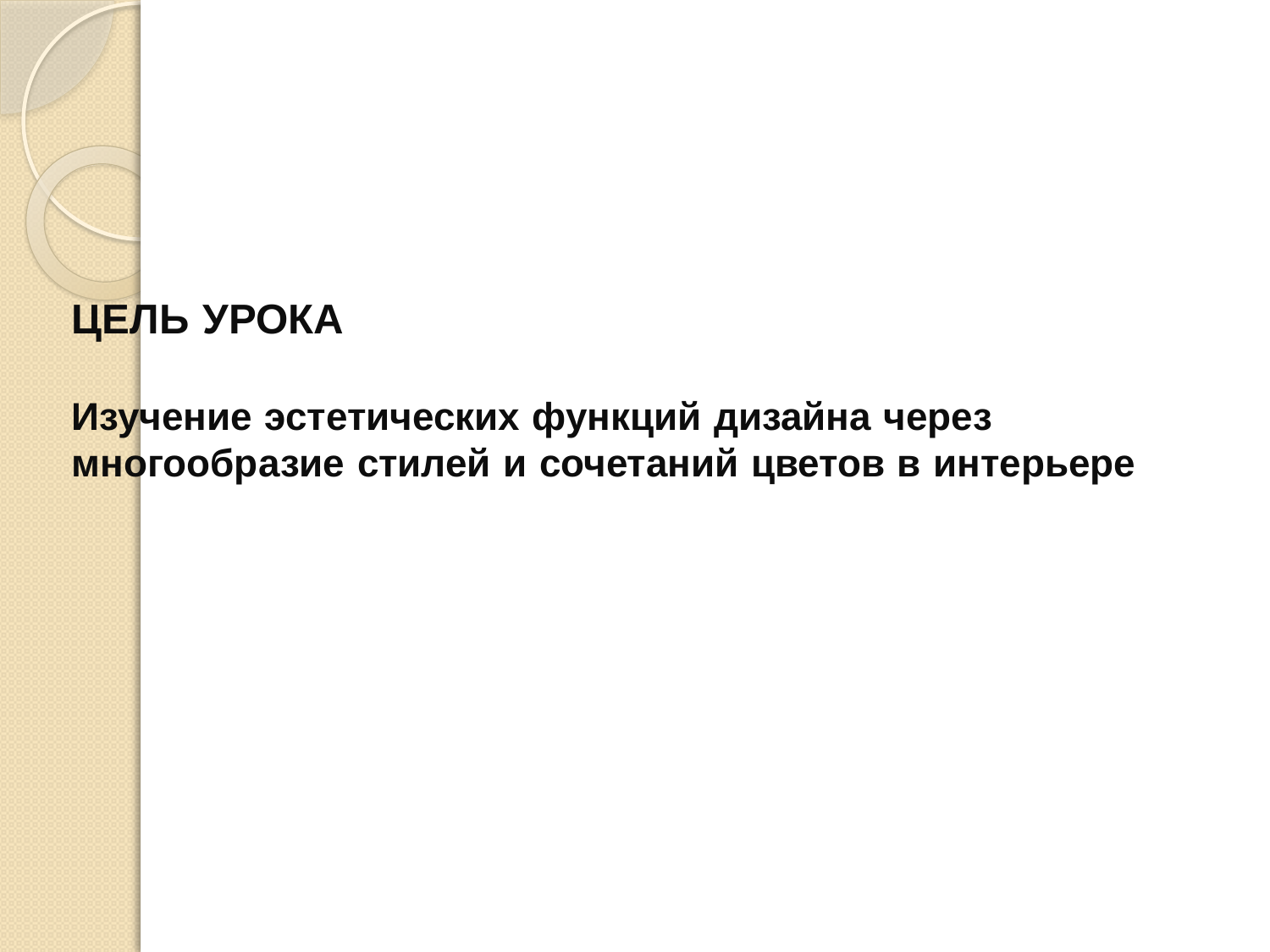

# ЦЕЛЬ УРОКА Изучение эстетических функций дизайна через многообразие стилей и сочетаний цветов в интерьере